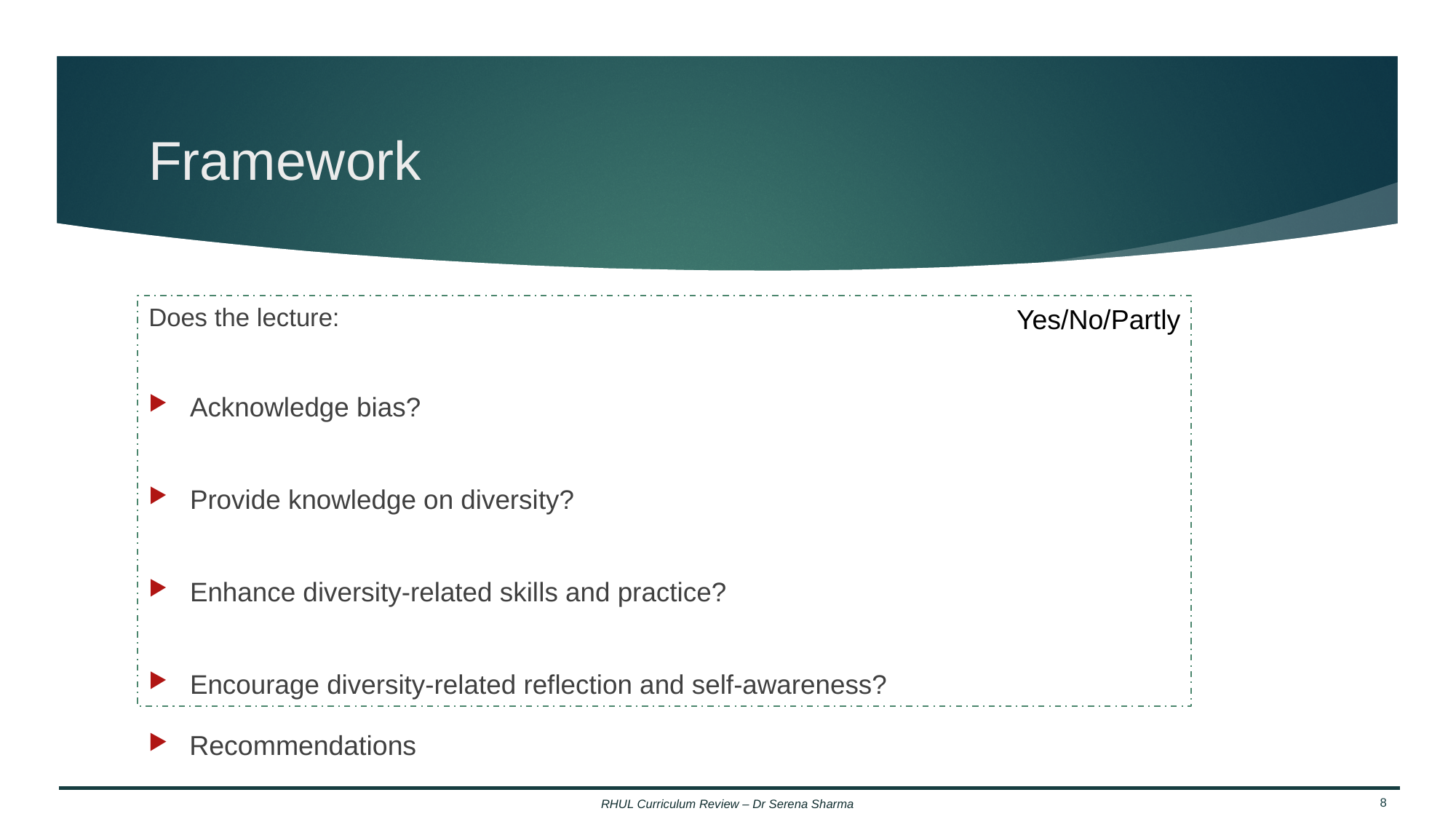

# Framework
Does the lecture:

Acknowledge bias?

Provide knowledge on diversity?

Enhance diversity-related skills and practice?

Encourage diversity-related reflection and self-awareness?
Yes/No/Partly
Recommendations
RHUL Curriculum Review – Dr Serena Sharma